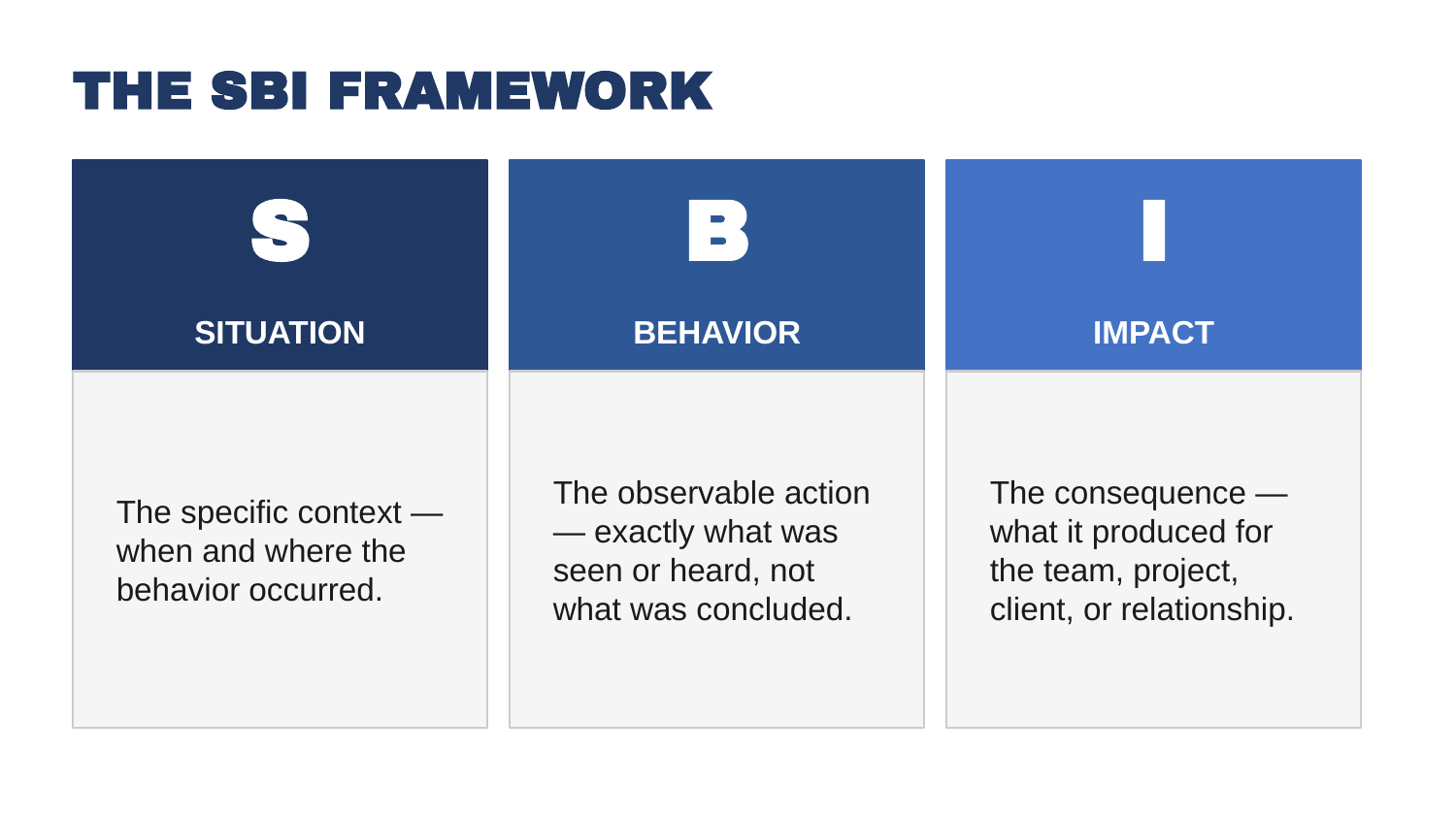

THE SBI FRAMEWORK

S

B

I
SITUATION
BEHAVIOR
IMPACT

The specific context — when and where the behavior occurred.

The observable action — exactly what was seen or heard, not what was concluded.

The consequence — what it produced for the team, project, client, or relationship.